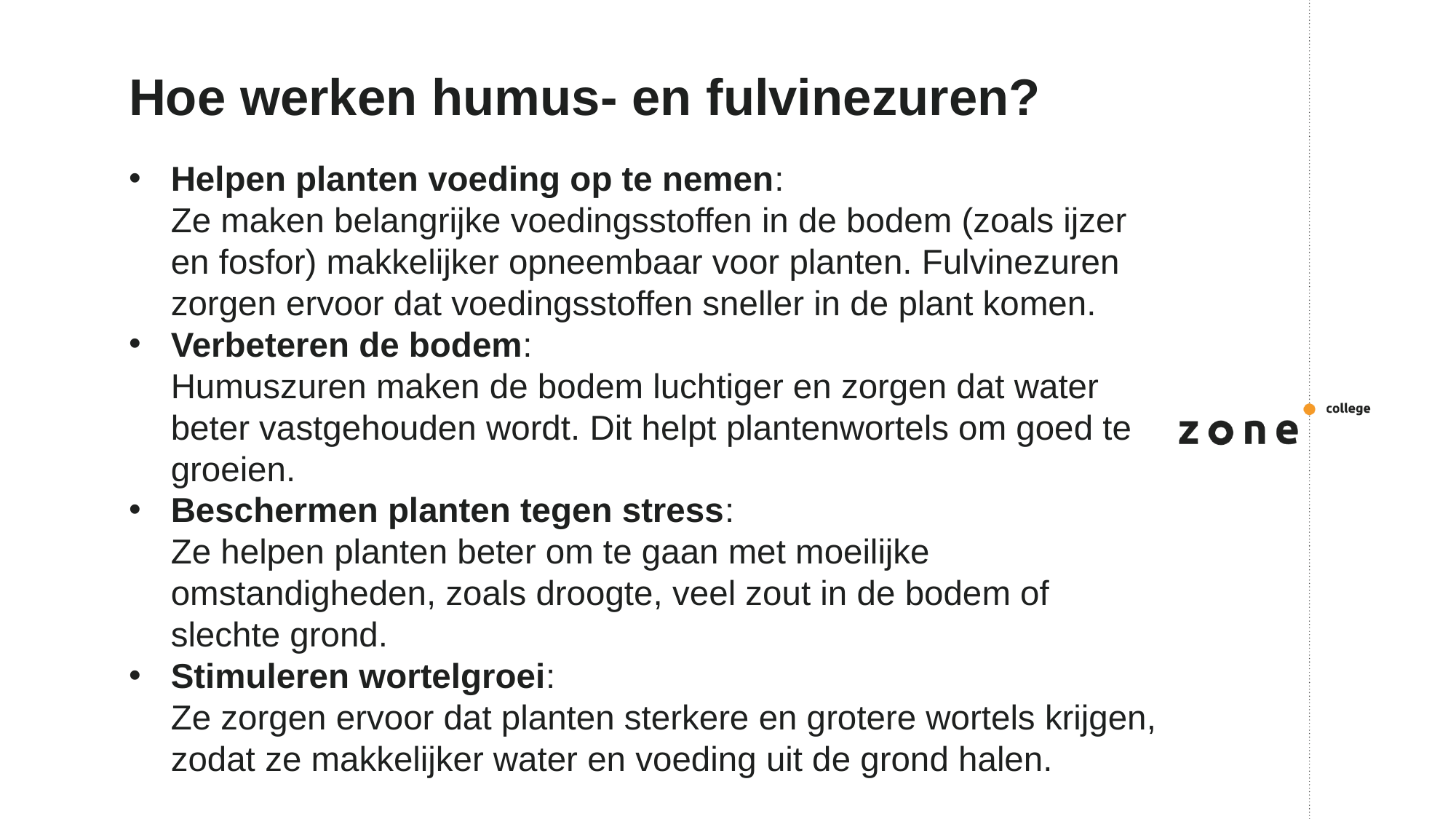

# Hoe werken humus- en fulvinezuren?
Helpen planten voeding op te nemen:
Ze maken belangrijke voedingsstoffen in de bodem (zoals ijzer en fosfor) makkelijker opneembaar voor planten. Fulvinezuren zorgen ervoor dat voedingsstoffen sneller in de plant komen.
Verbeteren de bodem:
Humuszuren maken de bodem luchtiger en zorgen dat water beter vastgehouden wordt. Dit helpt plantenwortels om goed te groeien.
Beschermen planten tegen stress:
Ze helpen planten beter om te gaan met moeilijke omstandigheden, zoals droogte, veel zout in de bodem of slechte grond.
Stimuleren wortelgroei:
Ze zorgen ervoor dat planten sterkere en grotere wortels krijgen, zodat ze makkelijker water en voeding uit de grond halen.